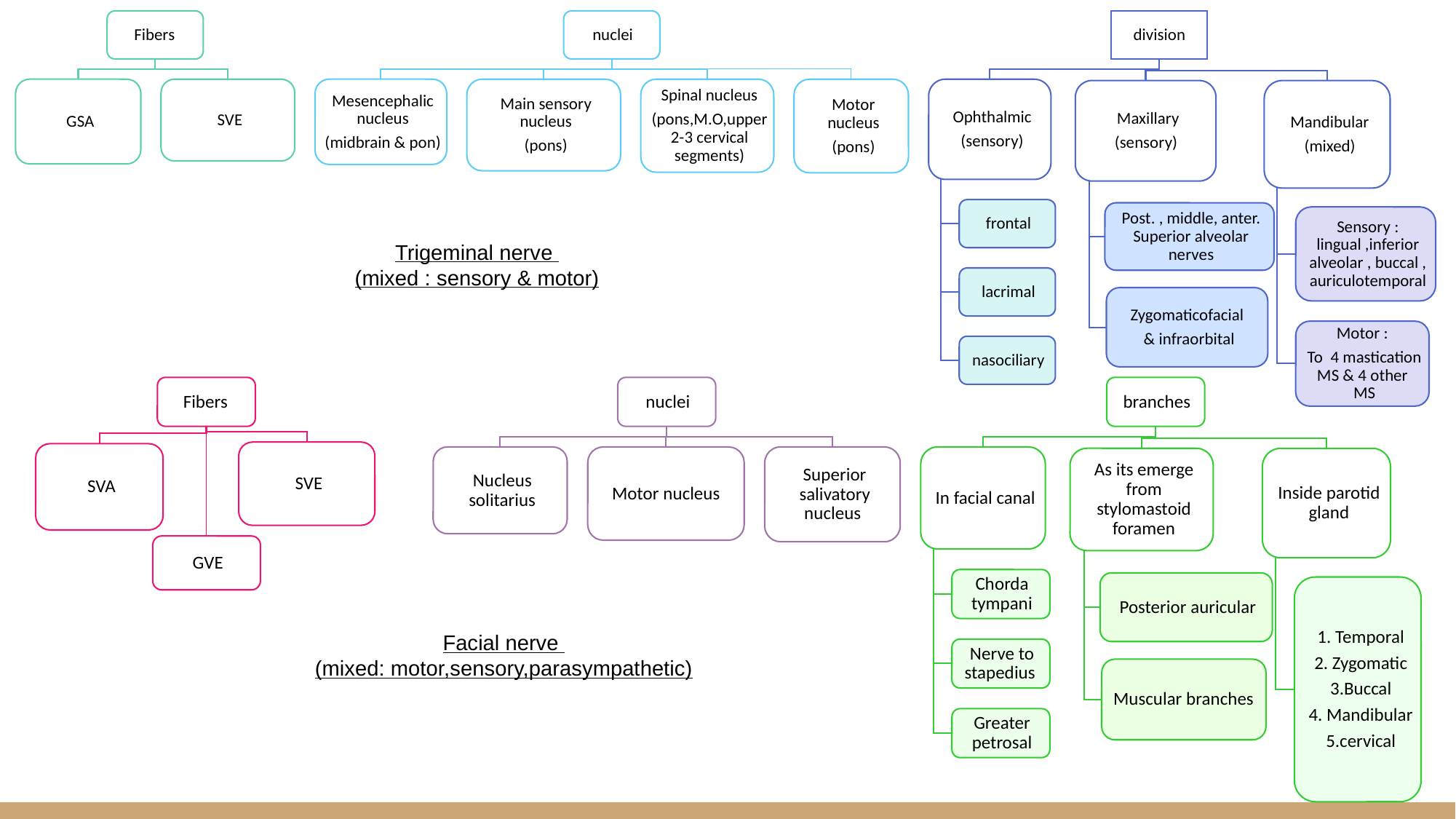

Fibers
GSA
SVE
nuclei
Mesencephalic nucleus
(midbrain & pon)
Main sensory nucleus
(pons)
Spinal nucleus
(pons,M.O,upper2-3 cervical segments)
Motor nucleus
(pons)
division
Ophthalmic
(sensory)
frontal
lacrimal
nasociliary
Maxillary
(sensory)
Post. , middle, anter. Superior alveolar nerves
Zygomaticofacial
& infraorbital
Mandibular
(mixed)
Sensory : lingual ,inferior alveolar , buccal , auriculotemporal
Motor :
To  4 mastication MS & 4 other  MS
Trigeminal nerve
(mixed : sensory & motor)
Fibers
SVA
SVE
GVE
nuclei
Nucleus solitarius
Motor nucleus
Superior salivatory nucleus
branches
In facial canal
Chorda tympani
Nerve to stapedius
Greater petrosal
As its emerge from stylomastoid foramen
Posterior auricular
Muscular branches
Inside parotid gland
1. Temporal
2. Zygomatic
3.Buccal
4. Mandibular
5.cervical
Facial nerve
(mixed: motor,sensory,parasympathetic)